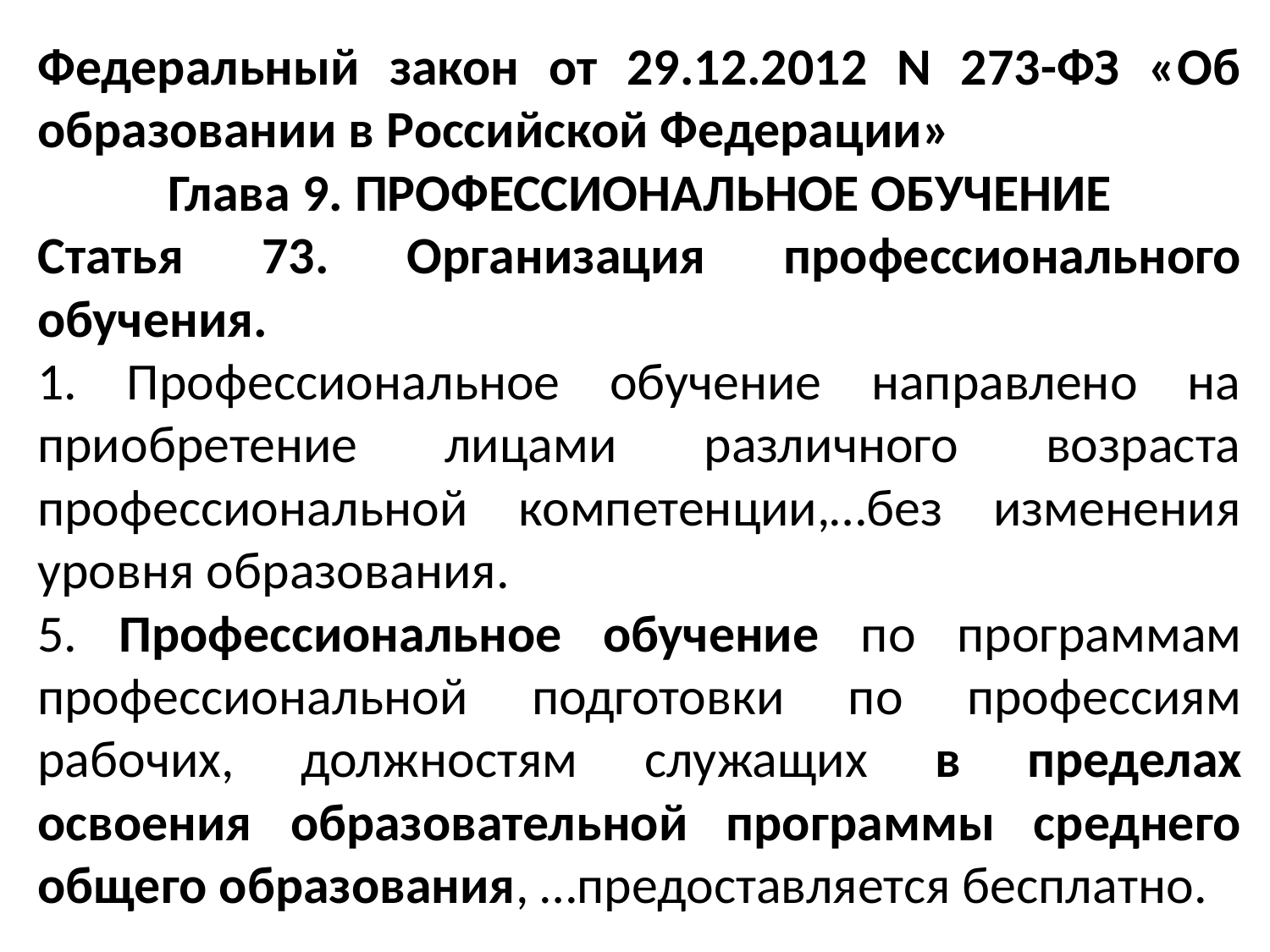

Федеральный закон от 29.12.2012 N 273-ФЗ «Об образовании в Российской Федерации»
Глава 9. ПРОФЕССИОНАЛЬНОЕ ОБУЧЕНИЕ
Статья 73. Организация профессионального обучения.
1. Профессиональное обучение направлено на приобретение лицами различного возраста профессиональной компетенции,…без изменения уровня образования.
5. Профессиональное обучение по программам профессиональной подготовки по профессиям рабочих, должностям служащих в пределах освоения образовательной программы среднего общего образования, …предоставляется бесплатно.